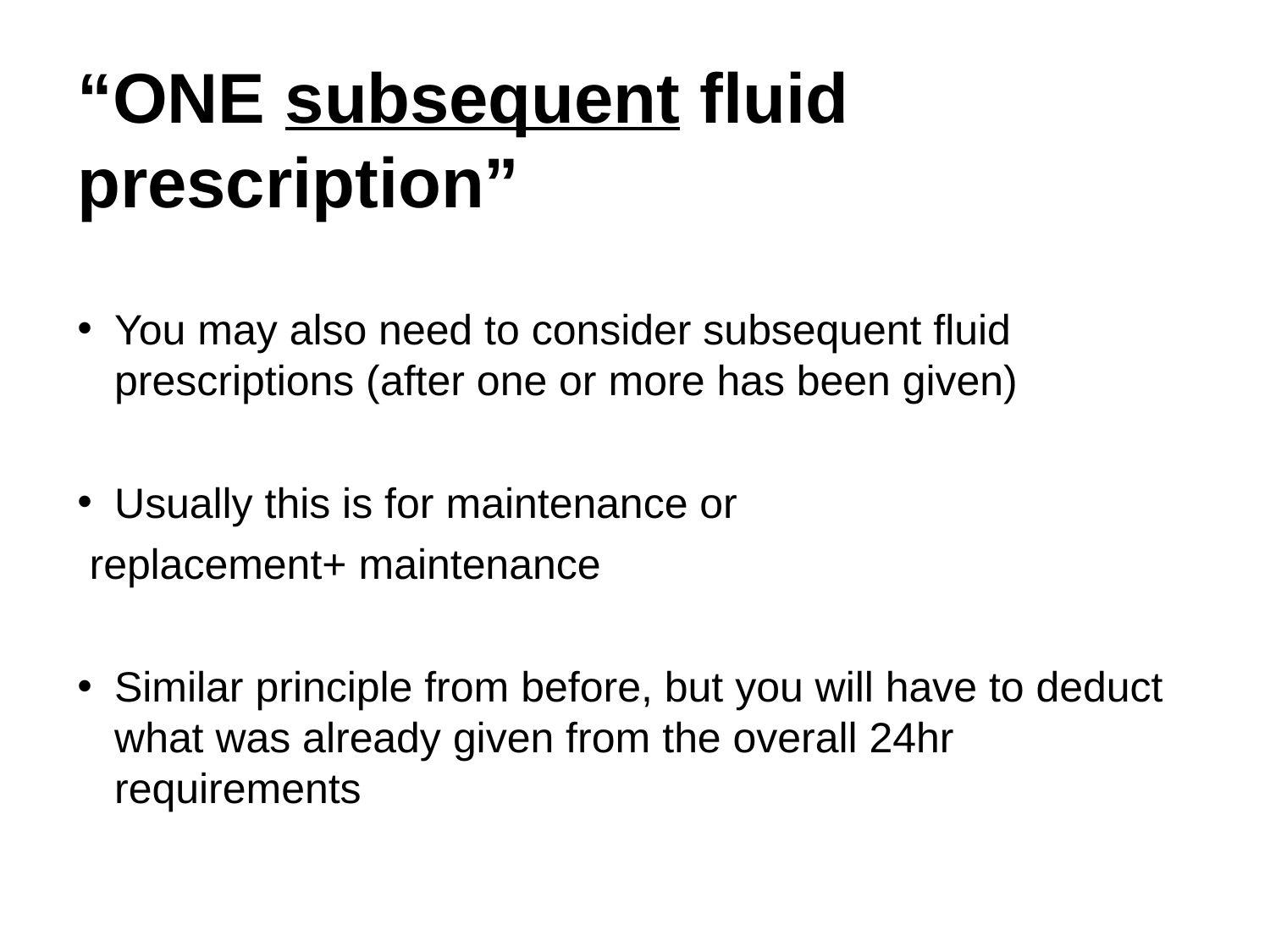

“ONE subsequent fluid prescription”
You may also need to consider subsequent fluid prescriptions (after one or more has been given)

Usually this is for maintenance or
 replacement+ maintenance

Similar principle from before, but you will have to deduct what was already given from the overall 24hr requirements